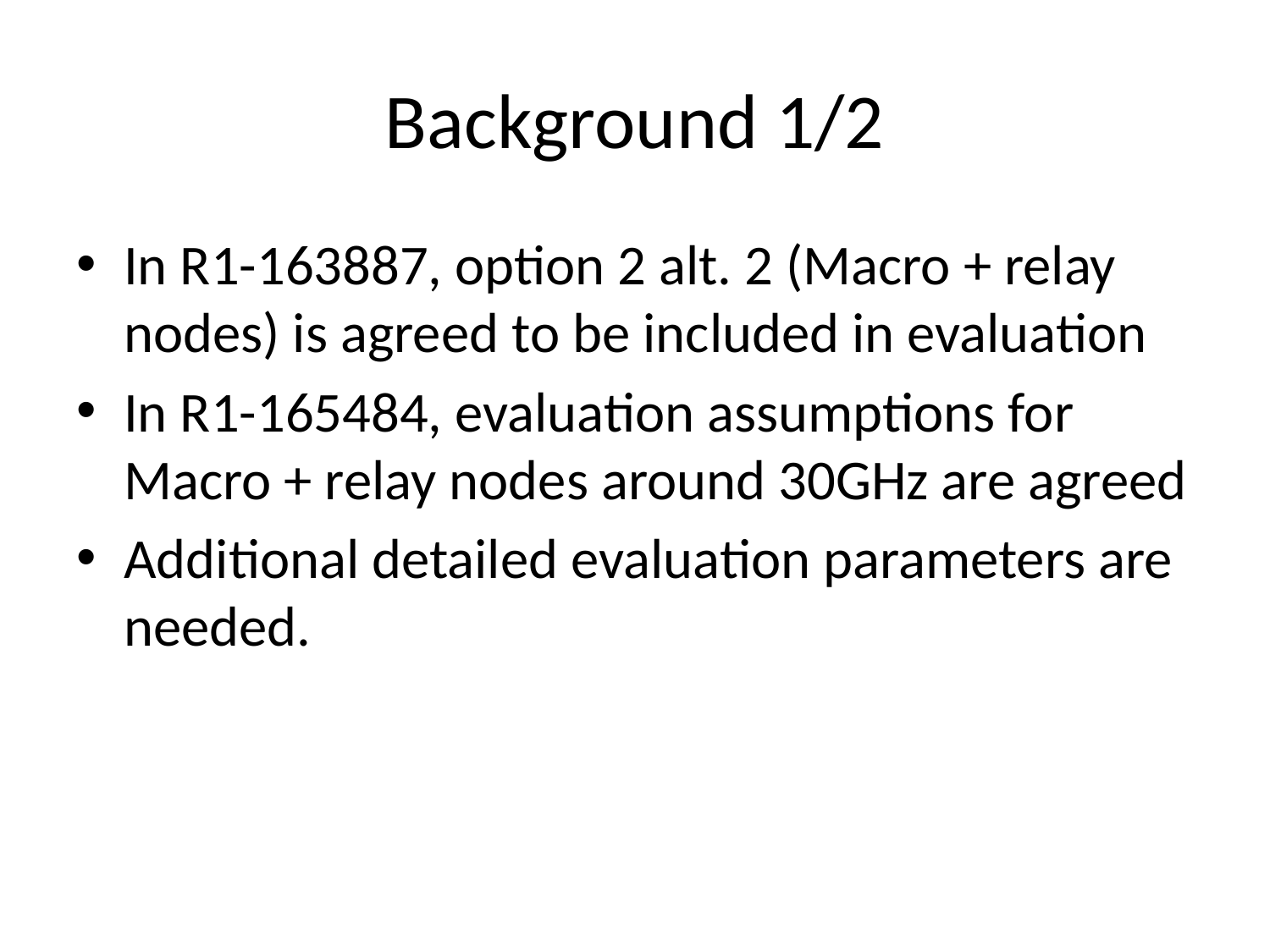

# Background 1/2
In R1-163887, option 2 alt. 2 (Macro + relay nodes) is agreed to be included in evaluation
In R1-165484, evaluation assumptions for Macro + relay nodes around 30GHz are agreed
Additional detailed evaluation parameters are needed.